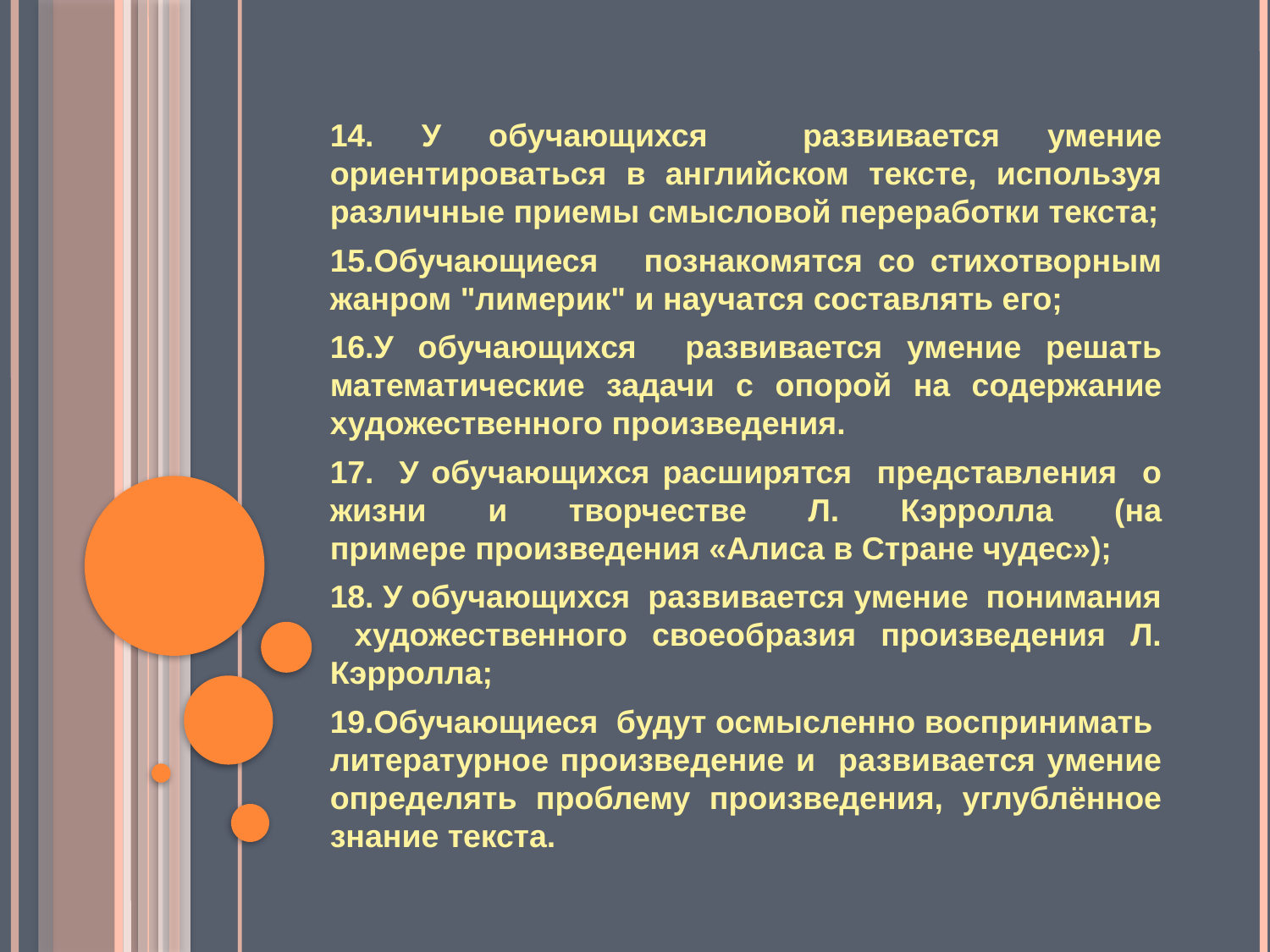

14. У обучающихся  развивается умение ориентироваться в английском тексте, используя различные приемы смысловой переработки текста;
15.Обучающиеся   познакомятся со стихотворным жанром "лимерик" и научатся составлять его;
16.У обучающихся  развивается умение решать математические задачи с опорой на содержание художественного произведения.
17.  У обучающихся расширятся  представления  о жизни и творчестве Л. Кэрролла (на примере произведения «Алиса в Стране чудес»);
18. У обучающихся  развивается умение  понимания  художественного своеобразия произведения Л. Кэрролла;
19.Обучающиеся  будут осмысленно воспринимать  литературное произведение и  развивается умение определять проблему произведения, углублённое знание текста.